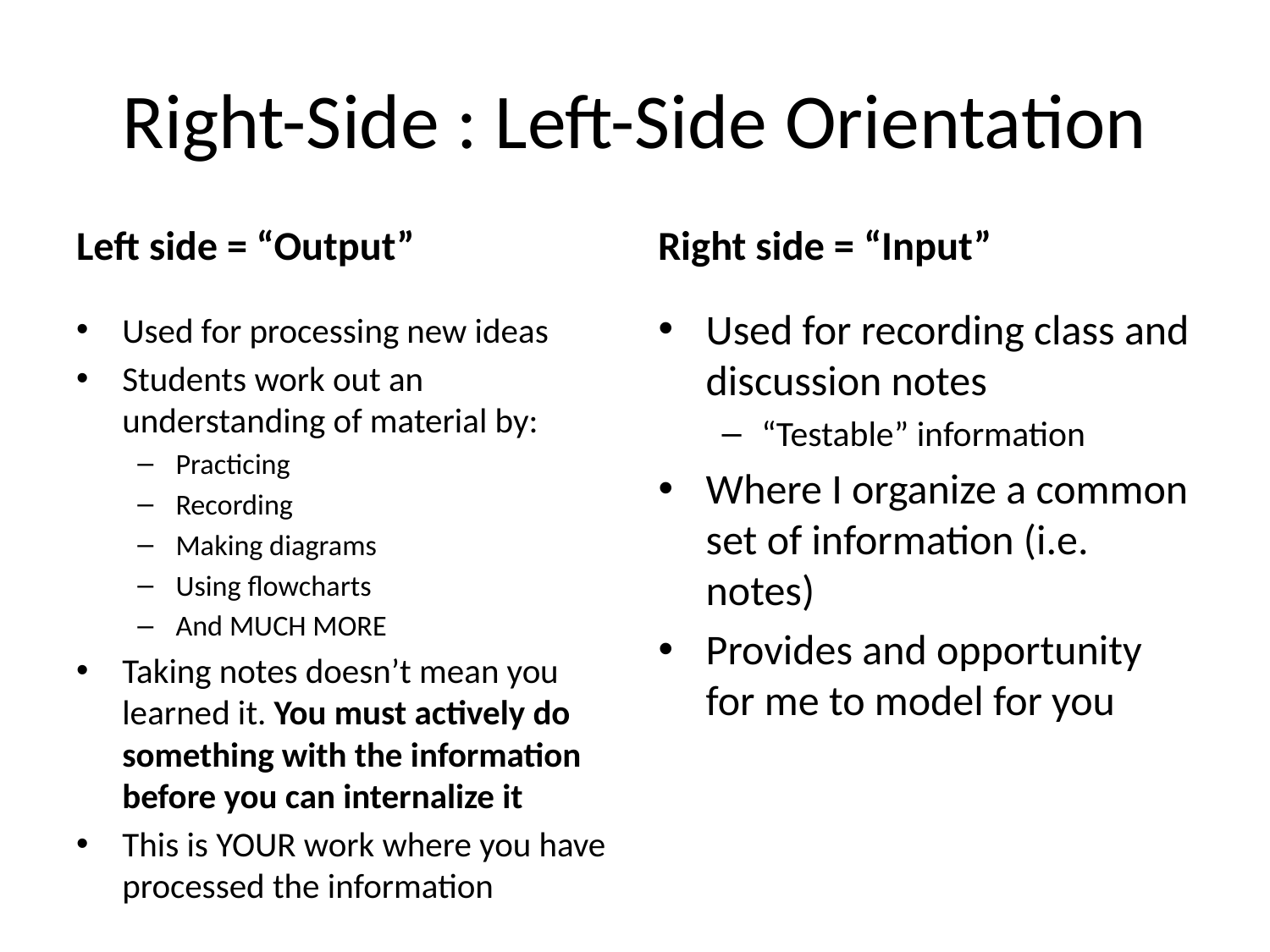

# Right-Side : Left-Side Orientation
Left side = “Output”
Right side = “Input”
Used for recording class and discussion notes
“Testable” information
Where I organize a common set of information (i.e. notes)
Provides and opportunity for me to model for you
Used for processing new ideas
Students work out an understanding of material by:
Practicing
Recording
Making diagrams
Using flowcharts
And MUCH MORE
Taking notes doesn’t mean you learned it. You must actively do something with the information before you can internalize it
This is YOUR work where you have processed the information